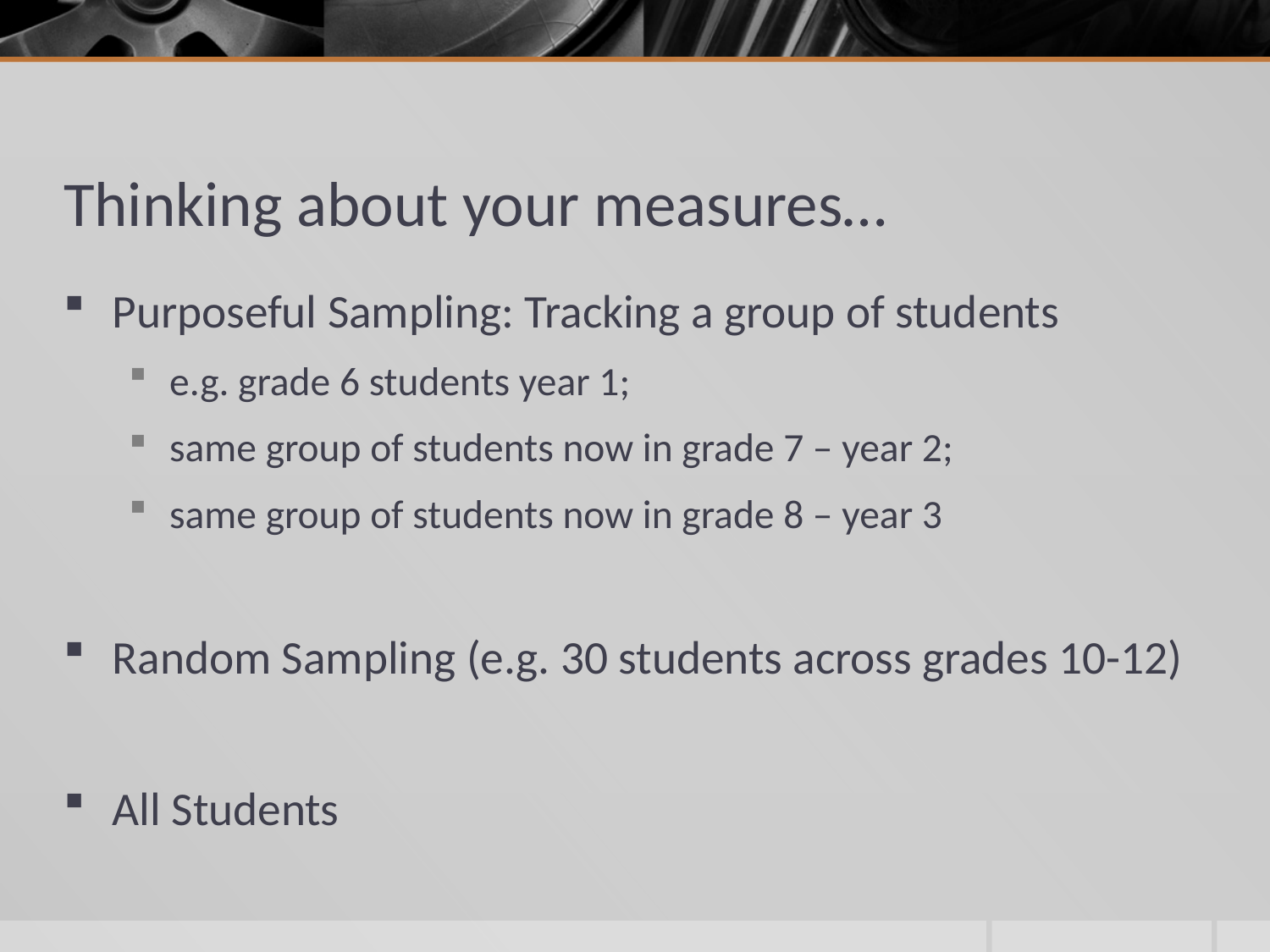

# Thinking about your measures…
Purposeful Sampling: Tracking a group of students
e.g. grade 6 students year 1;
same group of students now in grade 7 – year 2;
same group of students now in grade 8 – year 3

Random Sampling (e.g. 30 students across grades 10-12)

All Students